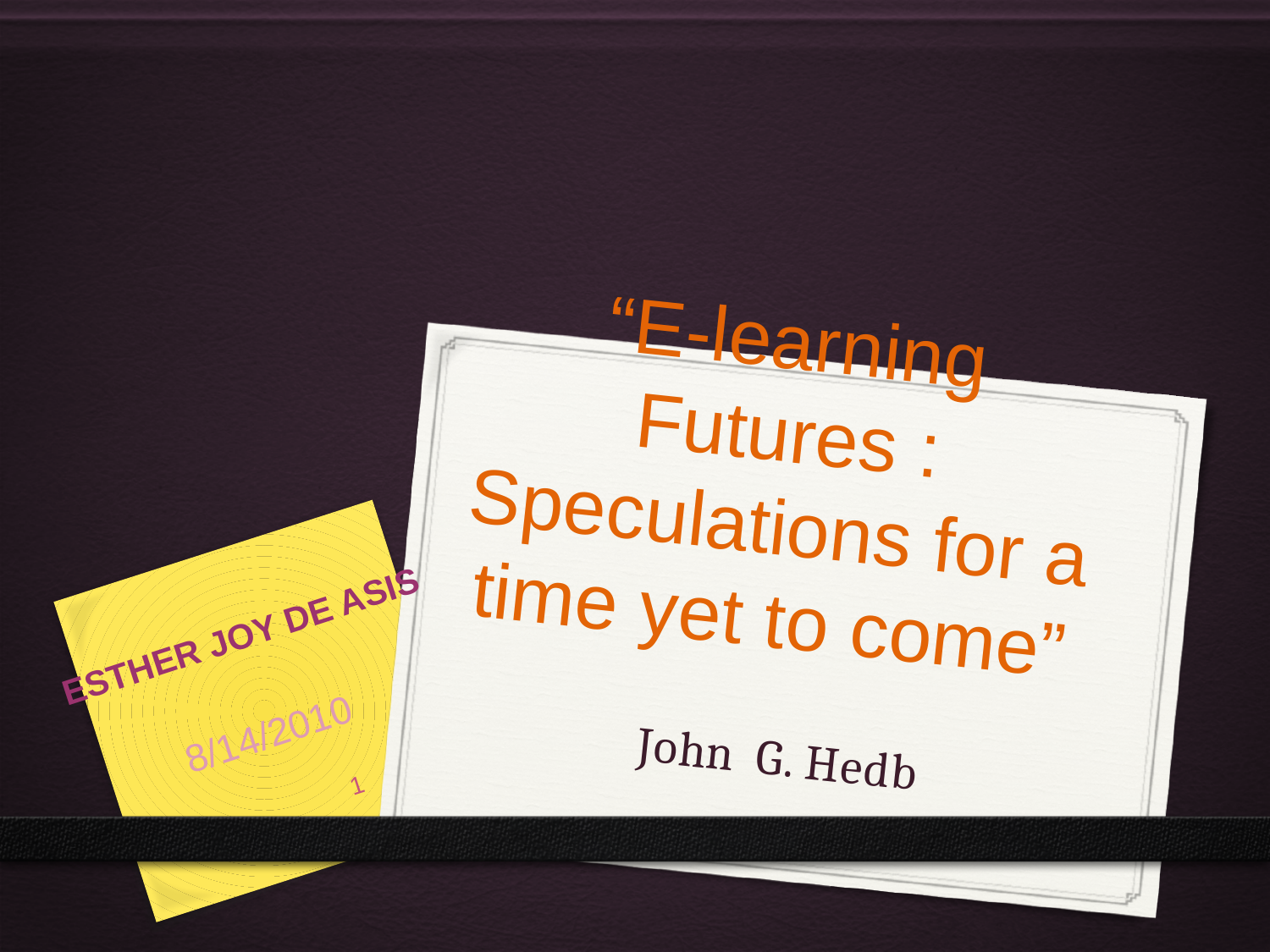

# “E-learning Futures : Speculations for a time yet to come”
ESTHER JOY DE ASIS
8/14/2010
John  G. Hedb
1